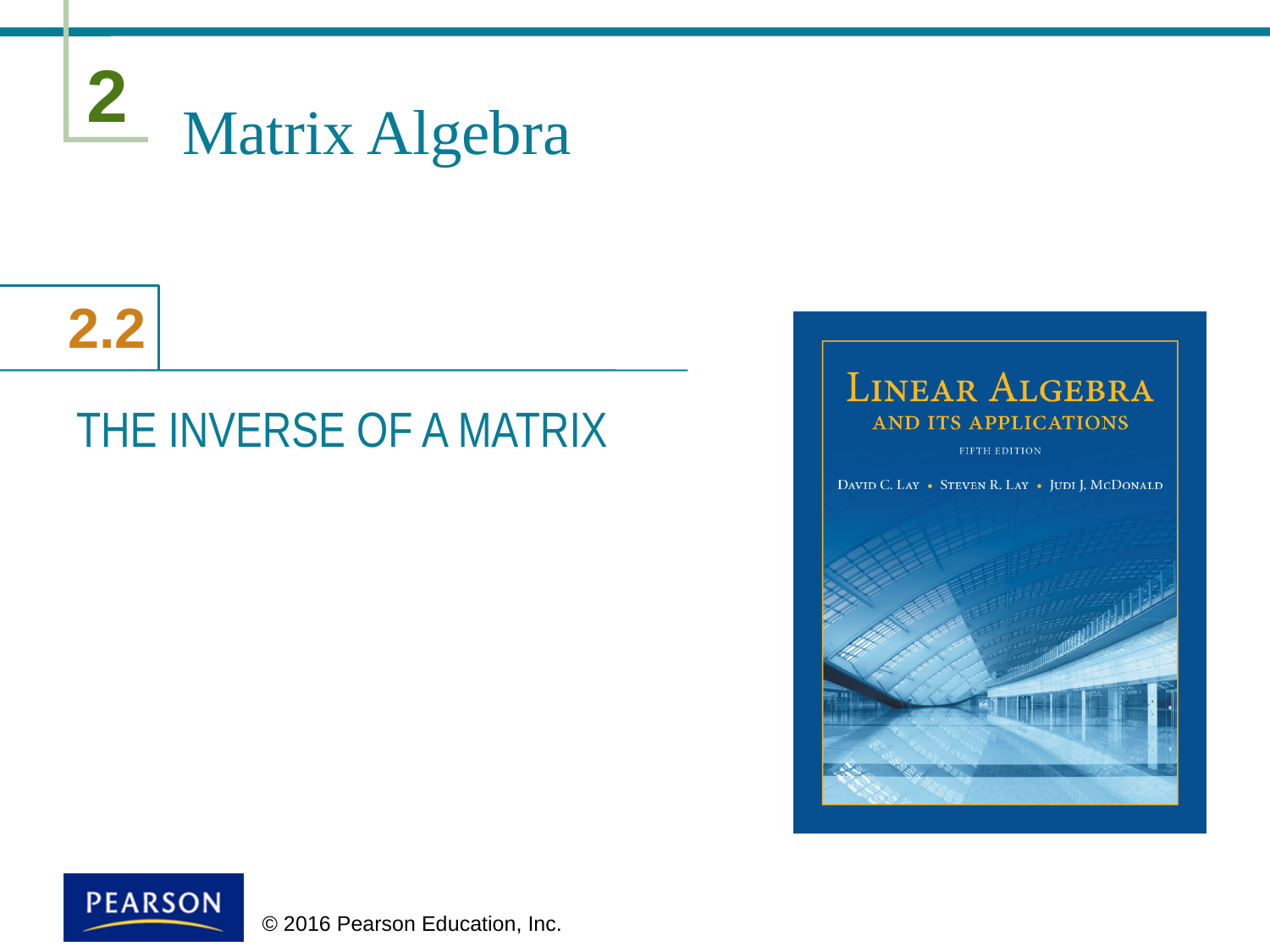

# Matrix Algebra
THE INVERSE OF A MATRIX
 © 2016 Pearson Education, Inc.